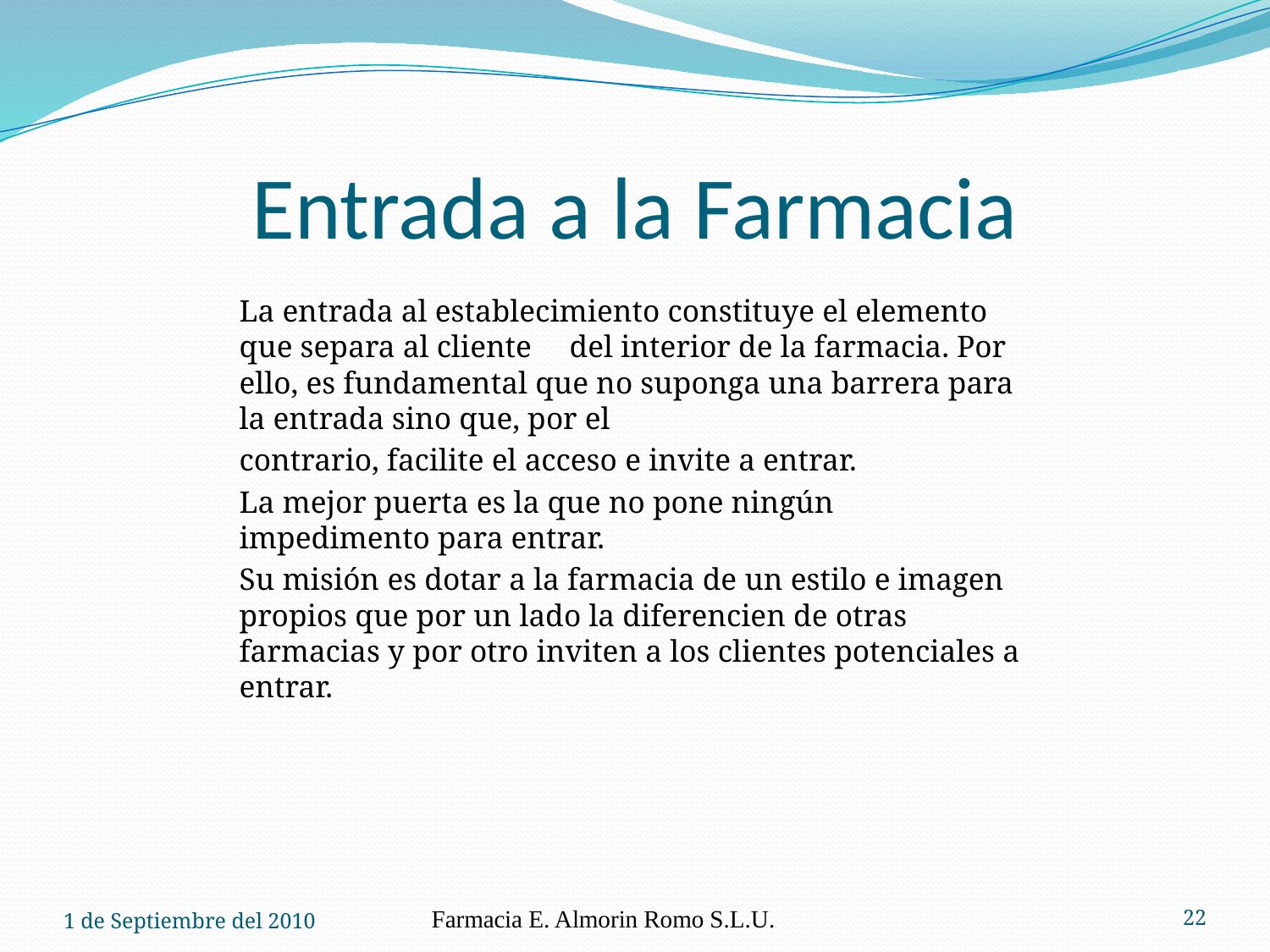

# Entrada a la Farmacia
	La entrada al establecimiento constituye el elemento que separa al cliente 	del interior de la farmacia. Por ello, es fundamental que no suponga una barrera para la entrada sino que, por el
	contrario, facilite el acceso e invite a entrar.
	La mejor puerta es la que no pone ningún impedimento para entrar.
	Su misión es dotar a la farmacia de un estilo e imagen propios que por un lado la diferencien de otras farmacias y por otro inviten a los clientes potenciales a entrar.
1 de Septiembre del 2010
Farmacia E. Almorin Romo S.L.U.
22